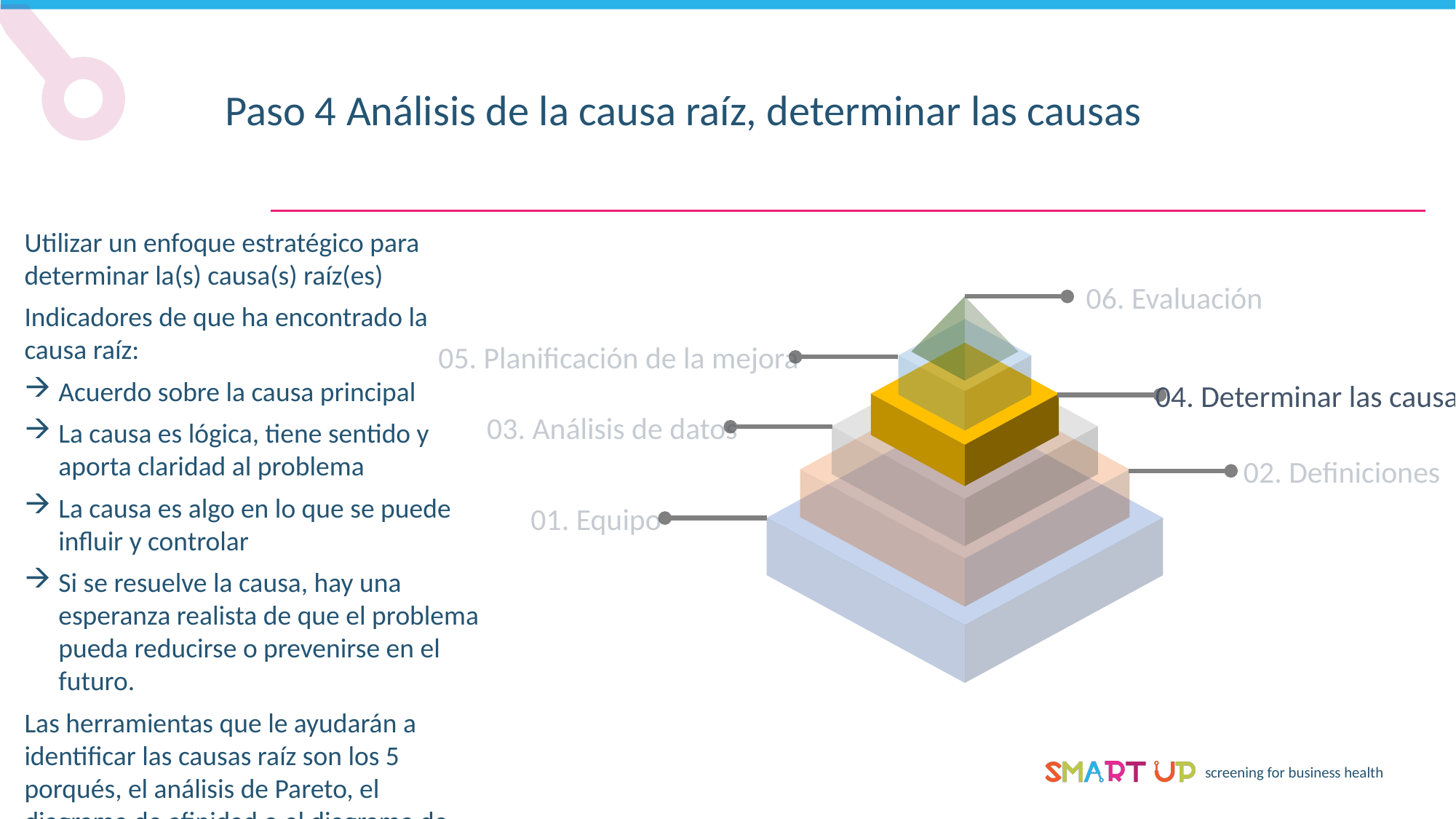

Paso 4 Análisis de la causa raíz, determinar las causas
Utilizar un enfoque estratégico para determinar la(s) causa(s) raíz(es)
Indicadores de que ha encontrado la causa raíz:
Acuerdo sobre la causa principal
La causa es lógica, tiene sentido y aporta claridad al problema
La causa es algo en lo que se puede influir y controlar
Si se resuelve la causa, hay una esperanza realista de que el problema pueda reducirse o prevenirse en el futuro.
Las herramientas que le ayudarán a identificar las causas raíz son los 5 porqués, el análisis de Pareto, el diagrama de afinidad o el diagrama de espina de pescado que se explican más adelante en este módulo

06. Evaluación

05. Planificación de la mejora

04. Determinar las causas

03. Análisis de datos

02. Definiciones

01. Equipo